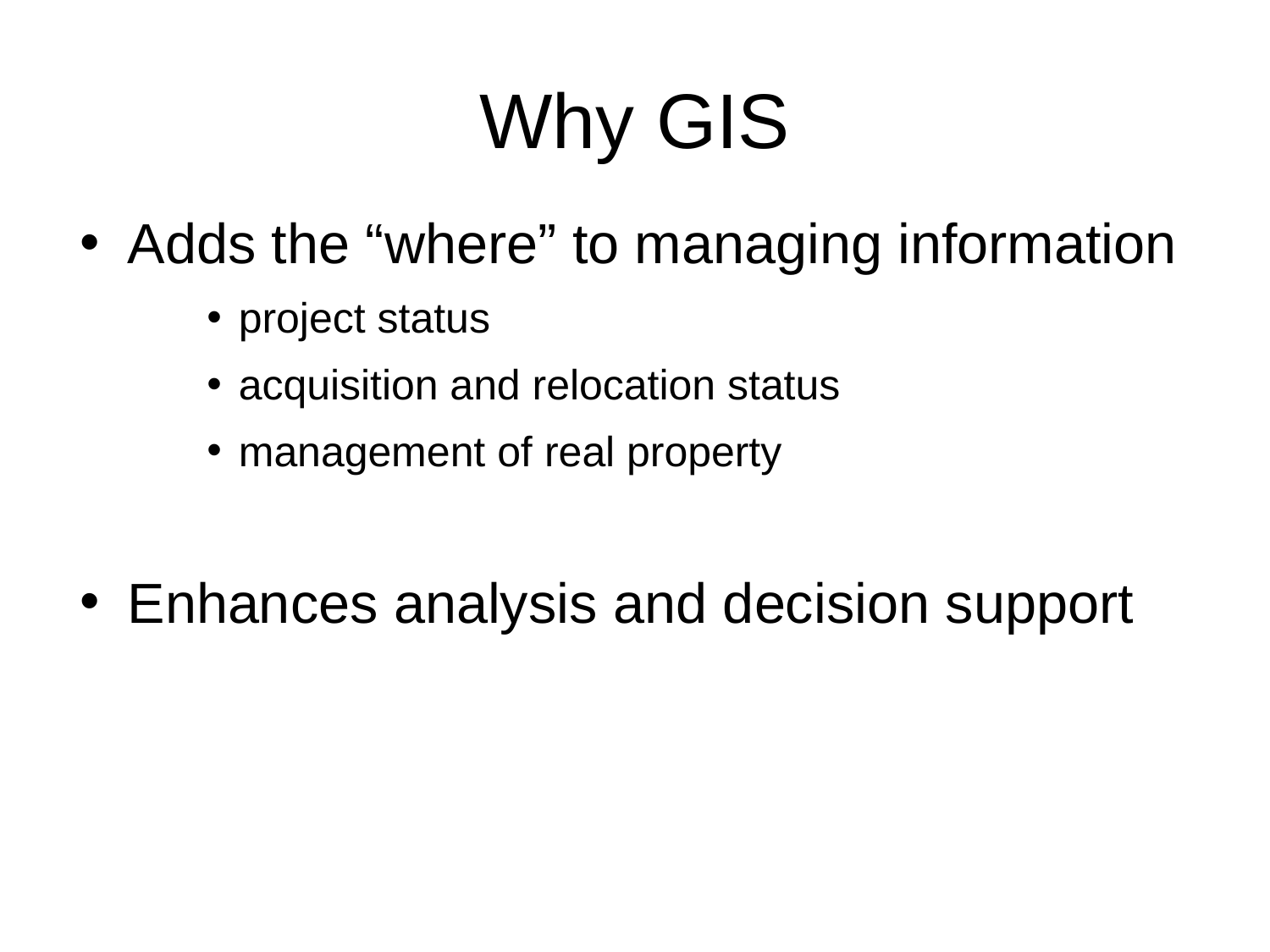

# Why GIS
Adds the “where” to managing information
project status
acquisition and relocation status
management of real property

Enhances analysis and decision support